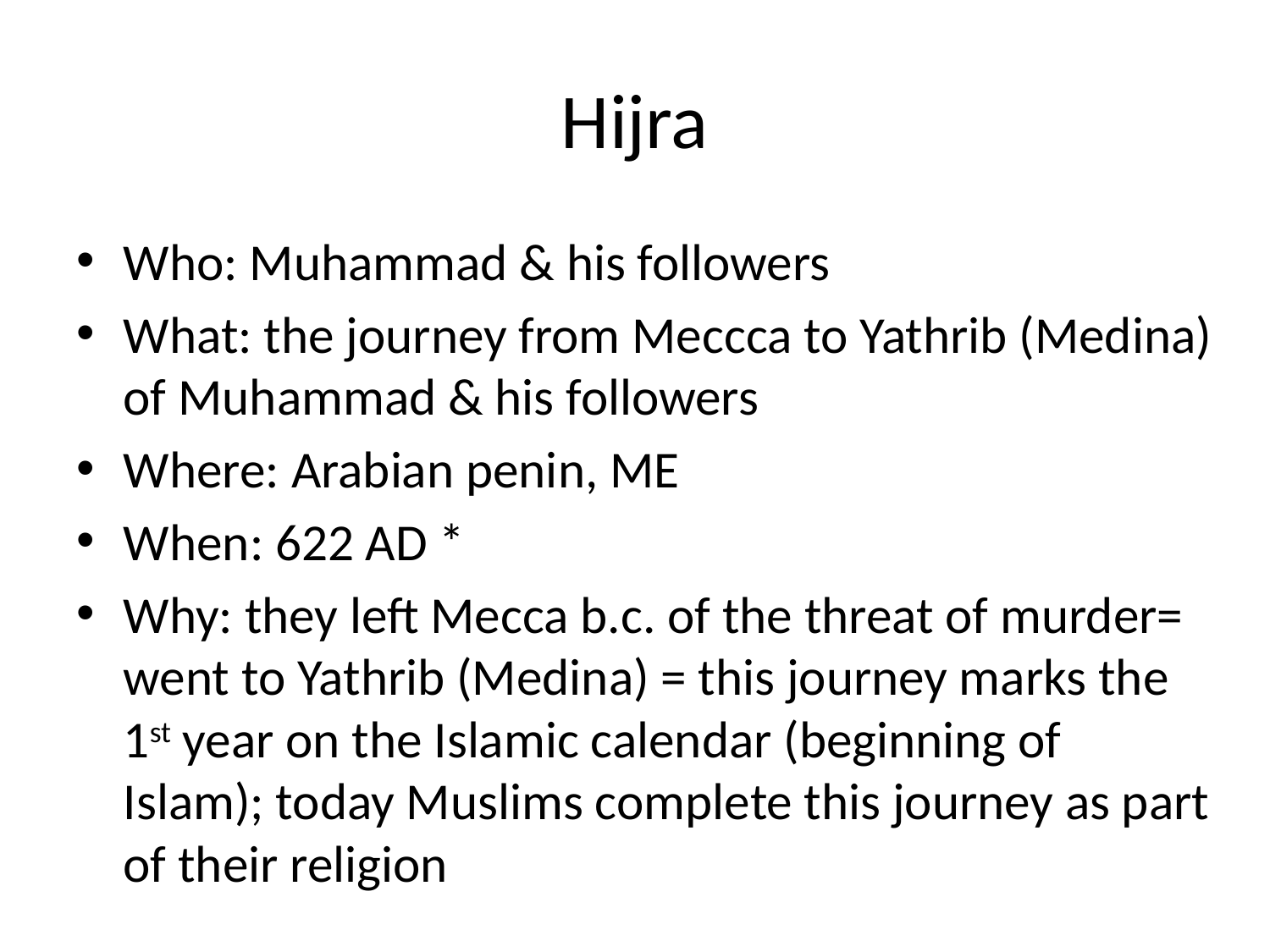

# Hijra
Who: Muhammad & his followers
What: the journey from Meccca to Yathrib (Medina) of Muhammad & his followers
Where: Arabian penin, ME
When: 622 AD *
Why: they left Mecca b.c. of the threat of murder= went to Yathrib (Medina) = this journey marks the 1st year on the Islamic calendar (beginning of Islam); today Muslims complete this journey as part of their religion